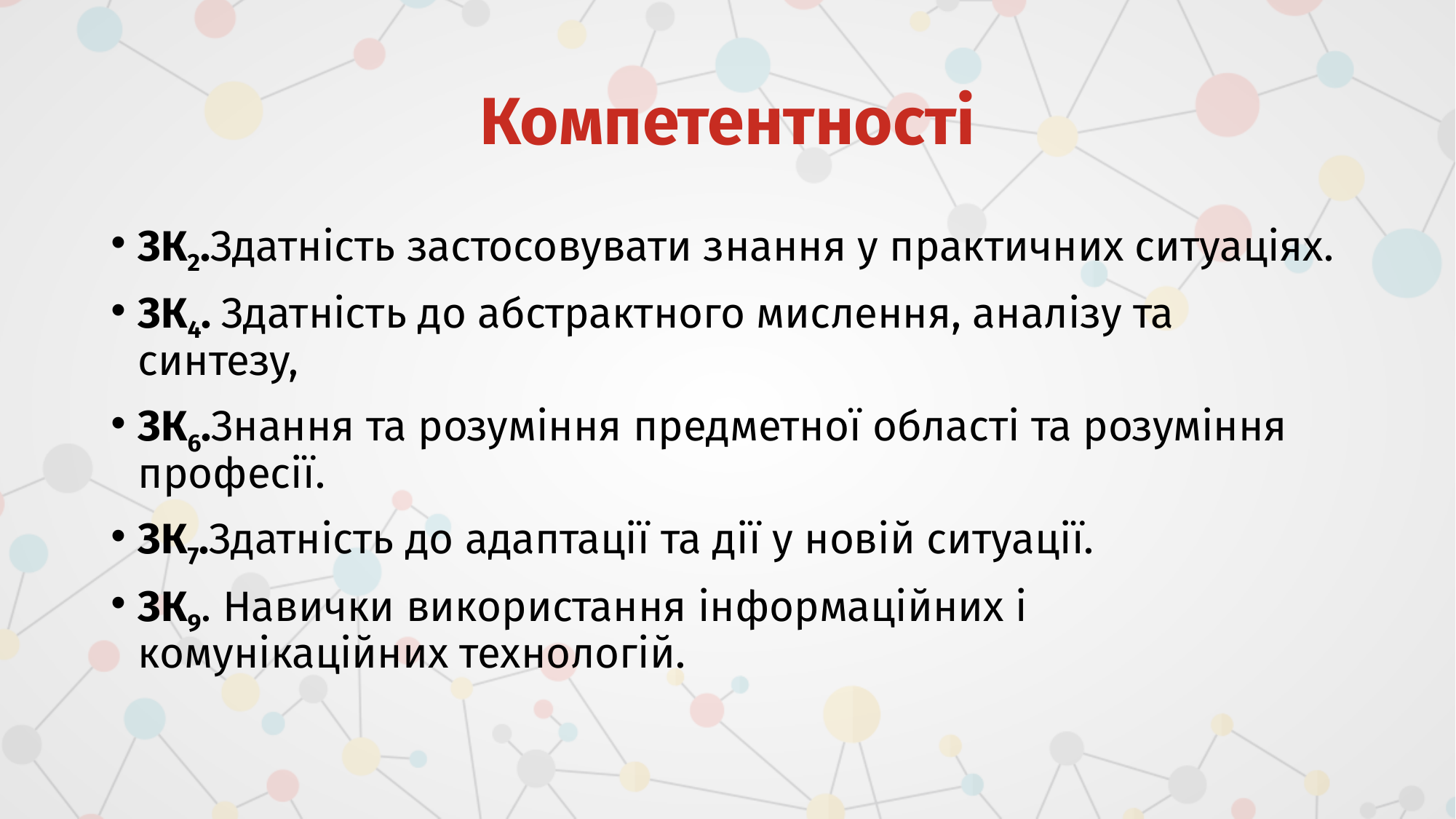

# Компетентності
ЗК2.Здатність застосовувати знання у практичних ситуаціях.
ЗК4. Здатність до абстрактного мислення, аналізу та синтезу,
ЗК6.Знання та розуміння предметної області та розуміння професії.
ЗК7.Здатність до адаптації та дії у новій ситуації.
ЗК9. Навички використання інформаційних і комунікаційних технологій.